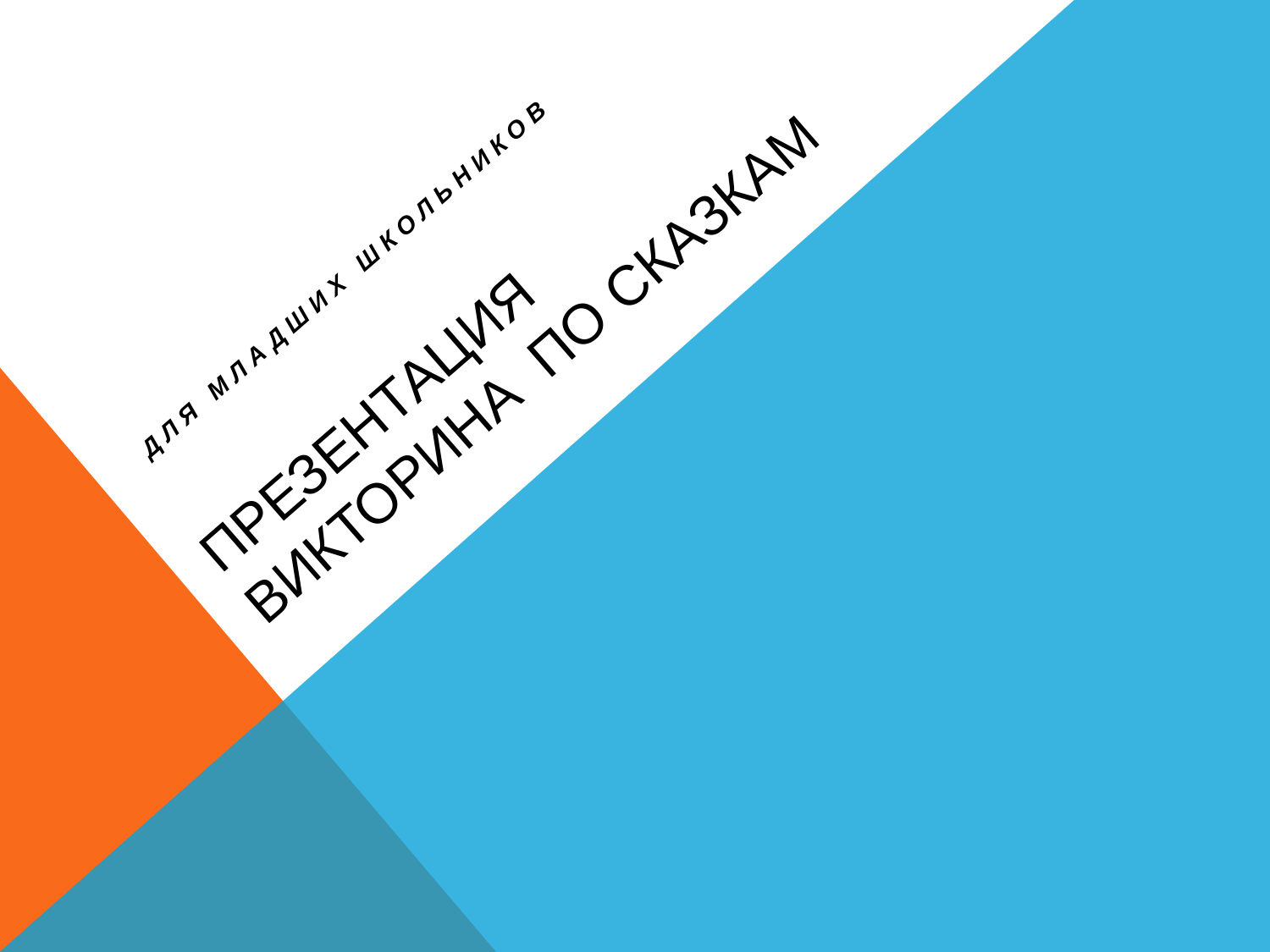

Для младших школьников
# презентация Викторина  по сказкам